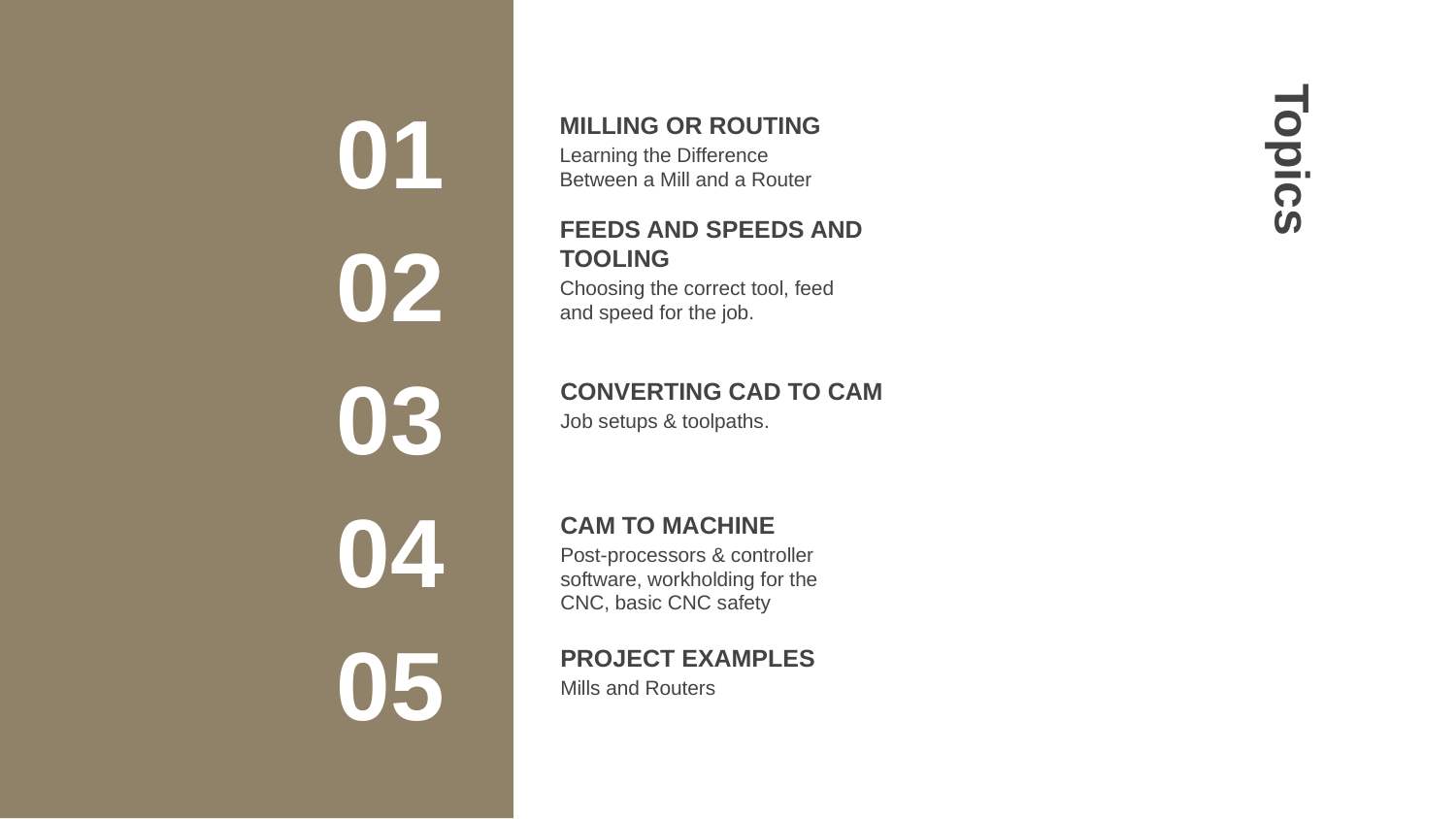

# MILLING OR ROUTING
01
Learning the Difference Between a Mill and a Router

FEEDS AND SPEEDS AND TOOLING
02
Choosing the correct tool, feed and speed for the job.
Topics
CONVERTING CAD TO CAM
03
Job setups & toolpaths.
CAM TO MACHINE
04
Post-processors & controller software, workholding for the CNC, basic CNC safety
PROJECT EXAMPLES
05
Mills and Routers